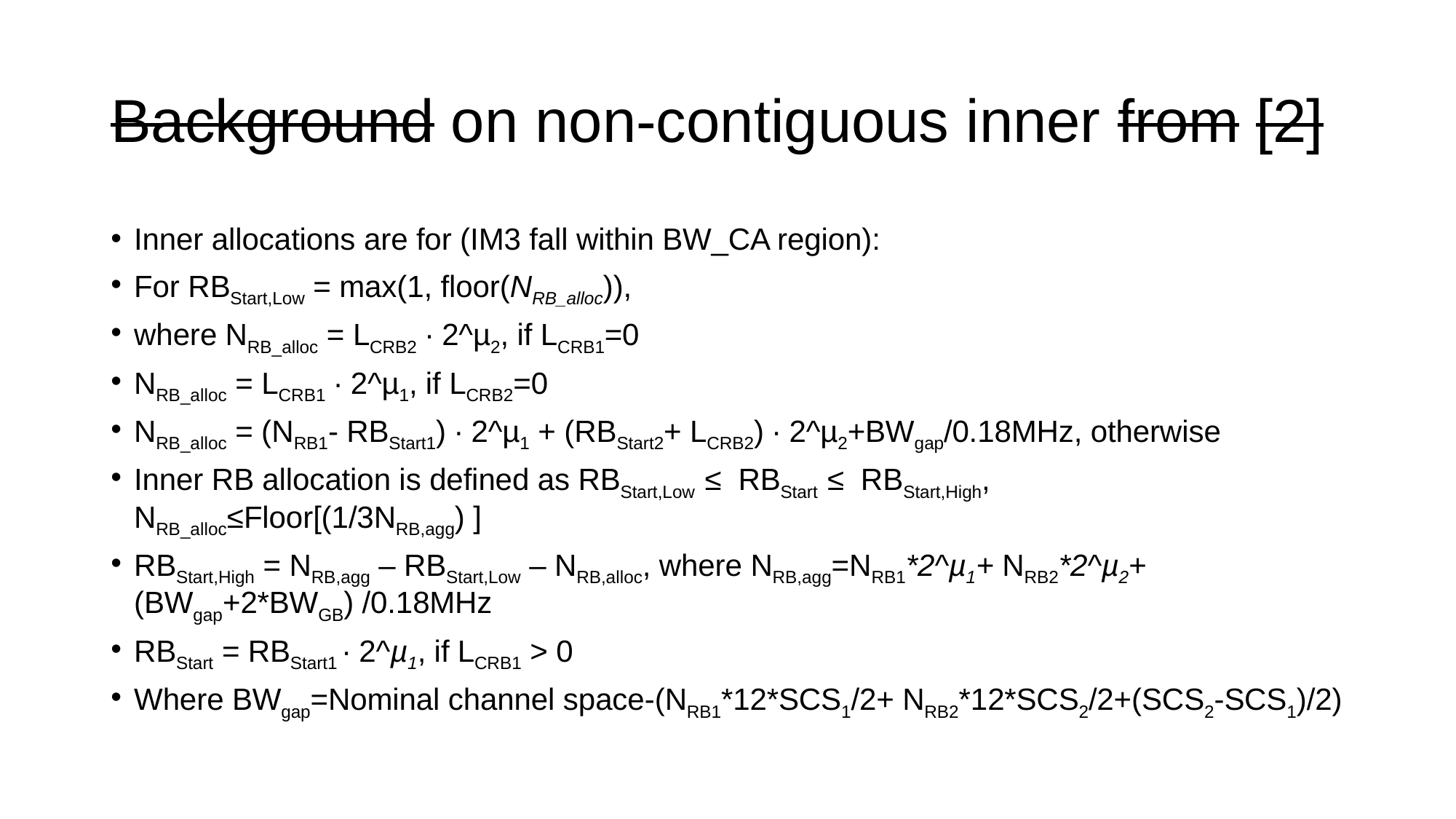

# Background on non-contiguous inner from [2]
Inner allocations are for (IM3 fall within BW_CA region):
For RBStart,Low = max(1, floor(NRB_alloc)),
where NRB_alloc = LCRB2 ∙ 2^µ2, if LCRB1=0
NRB_alloc = LCRB1 ∙ 2^µ1, if LCRB2=0
NRB_alloc = (NRB1- RBStart1) ∙ 2^µ1 + (RBStart2+ LCRB2) ∙ 2^µ2+BWgap/0.18MHz, otherwise
Inner RB allocation is defined as RBStart,Low  ≤  RBStart  ≤  RBStart,High, NRB_alloc≤Floor[(1/3NRB,agg) ]
RBStart,High = NRB,agg – RBStart,Low – NRB,alloc, where NRB,agg=NRB1*2^µ1+ NRB2*2^µ2+(BWgap+2*BWGB) /0.18MHz
RBStart = RBStart1 ∙ 2^µ1, if LCRB1 > 0
Where BWgap=Nominal channel space-(NRB1*12*SCS1/2+ NRB2*12*SCS2/2+(SCS2-SCS1)/2)